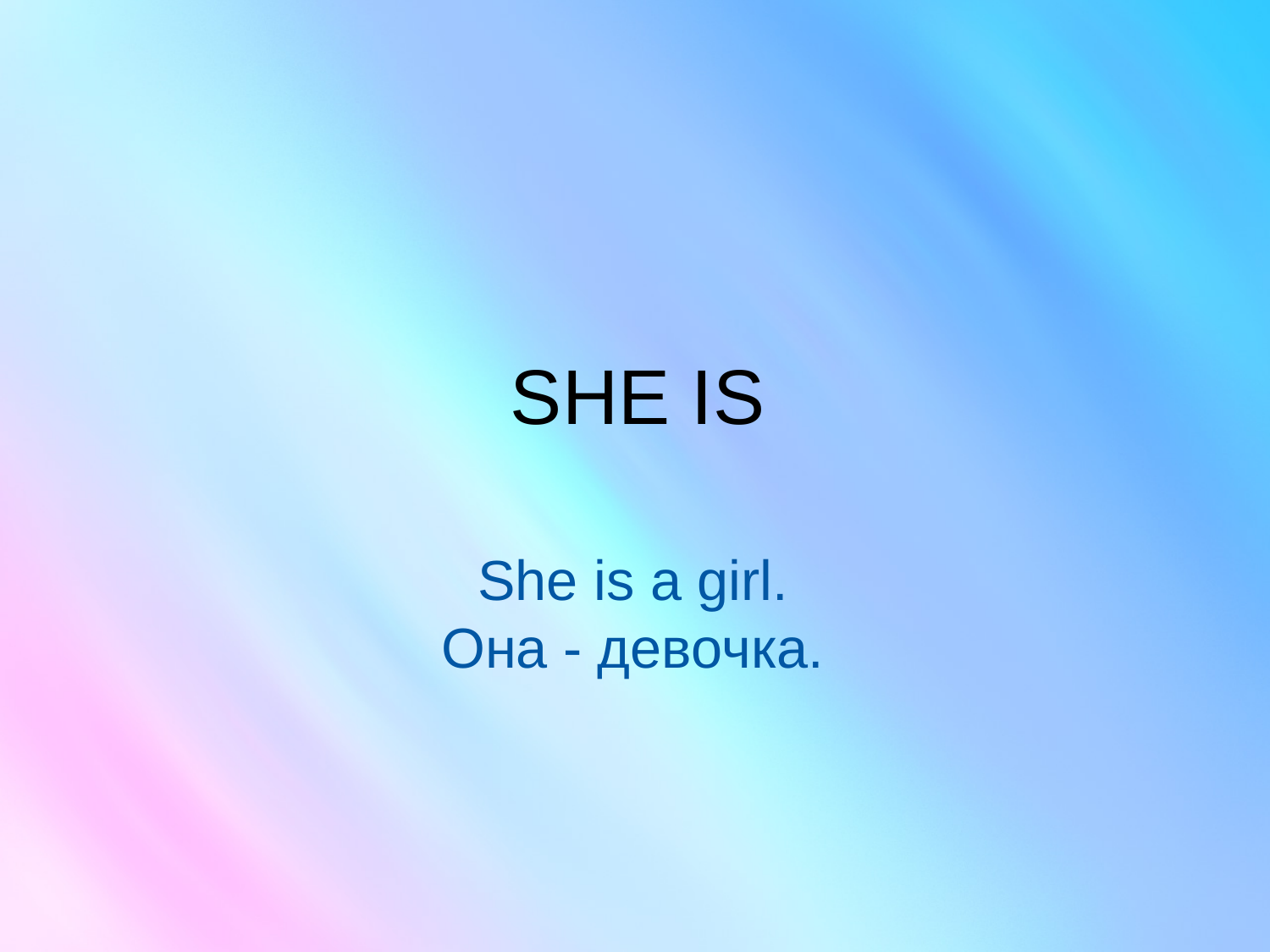

# SHE IS
She is a girl.
Она - девочка.